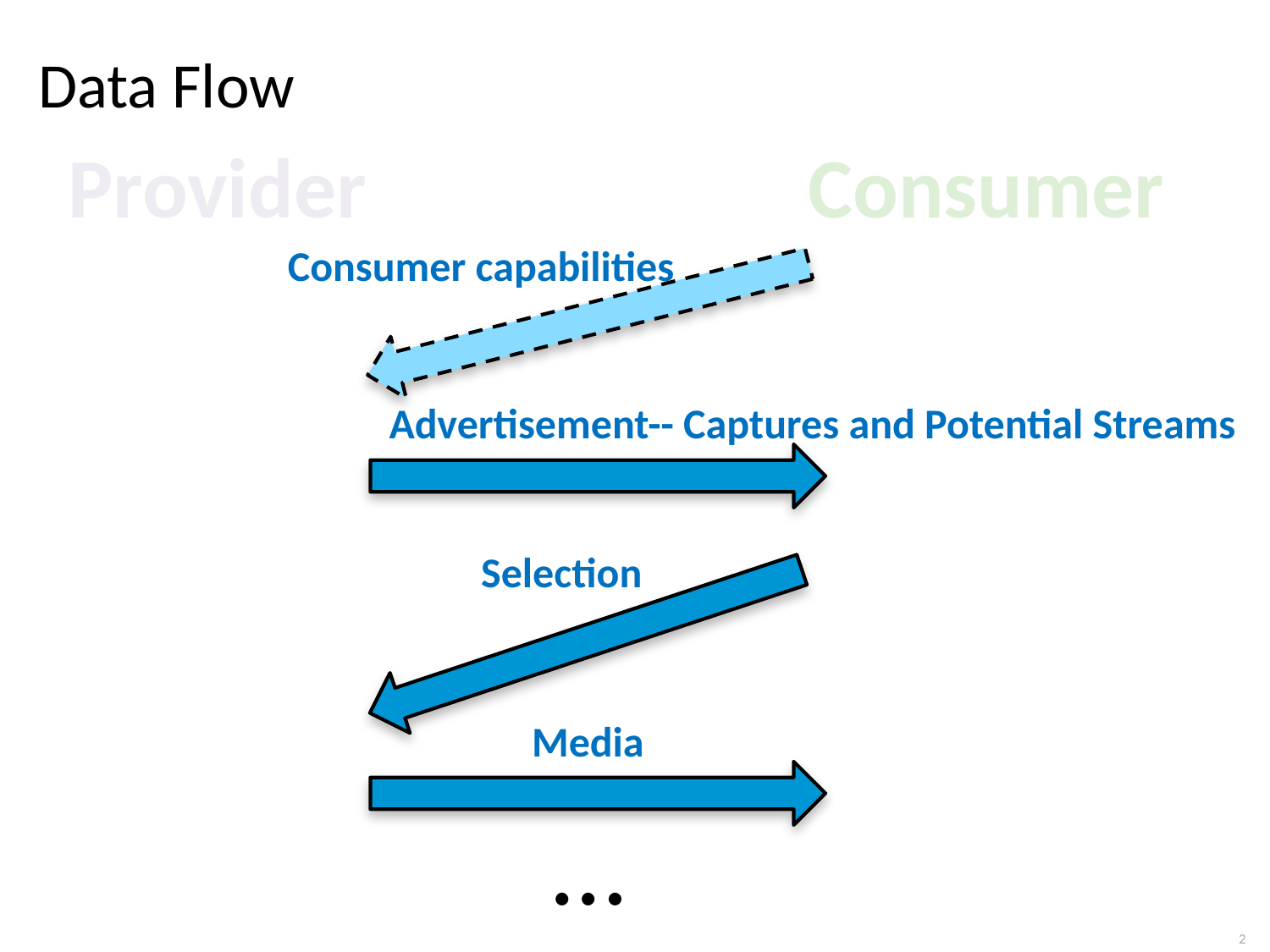

# Data Flow
Provider
Consumer
Consumer capabilities

Advertisement-- Captures and Potential Streams

Selection

Media

…